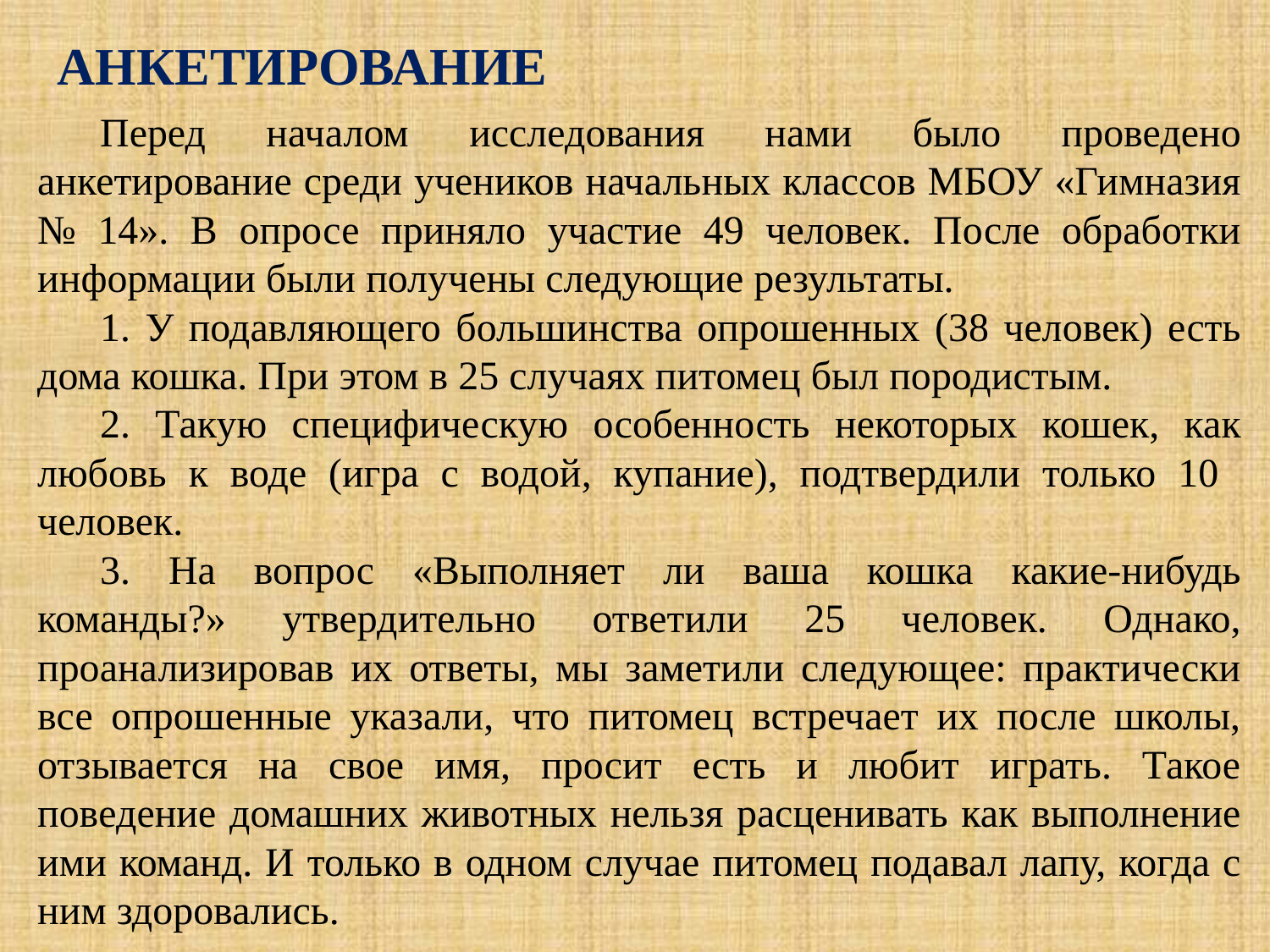

АНКЕТИРОВАНИЕ
Перед началом исследования нами было проведено анкетирование среди учеников начальных классов МБОУ «Гимназия № 14». В опросе приняло участие 49 человек. После обработки информации были получены следующие результаты.
1. У подавляющего большинства опрошенных (38 человек) есть дома кошка. При этом в 25 случаях питомец был породистым.
2. Такую специфическую особенность некоторых кошек, как любовь к воде (игра с водой, купание), подтвердили только 10  человек.
3. На вопрос «Выполняет ли ваша кошка какие-нибудь команды?» утвердительно ответили 25 человек. Однако, проанализировав их ответы, мы заметили следующее: практически все опрошенные указали, что питомец встречает их после школы, отзывается на свое имя, просит есть и любит играть. Такое поведение домашних животных нельзя расценивать как выполнение ими команд. И только в одном случае питомец подавал лапу, когда с ним здоровались.